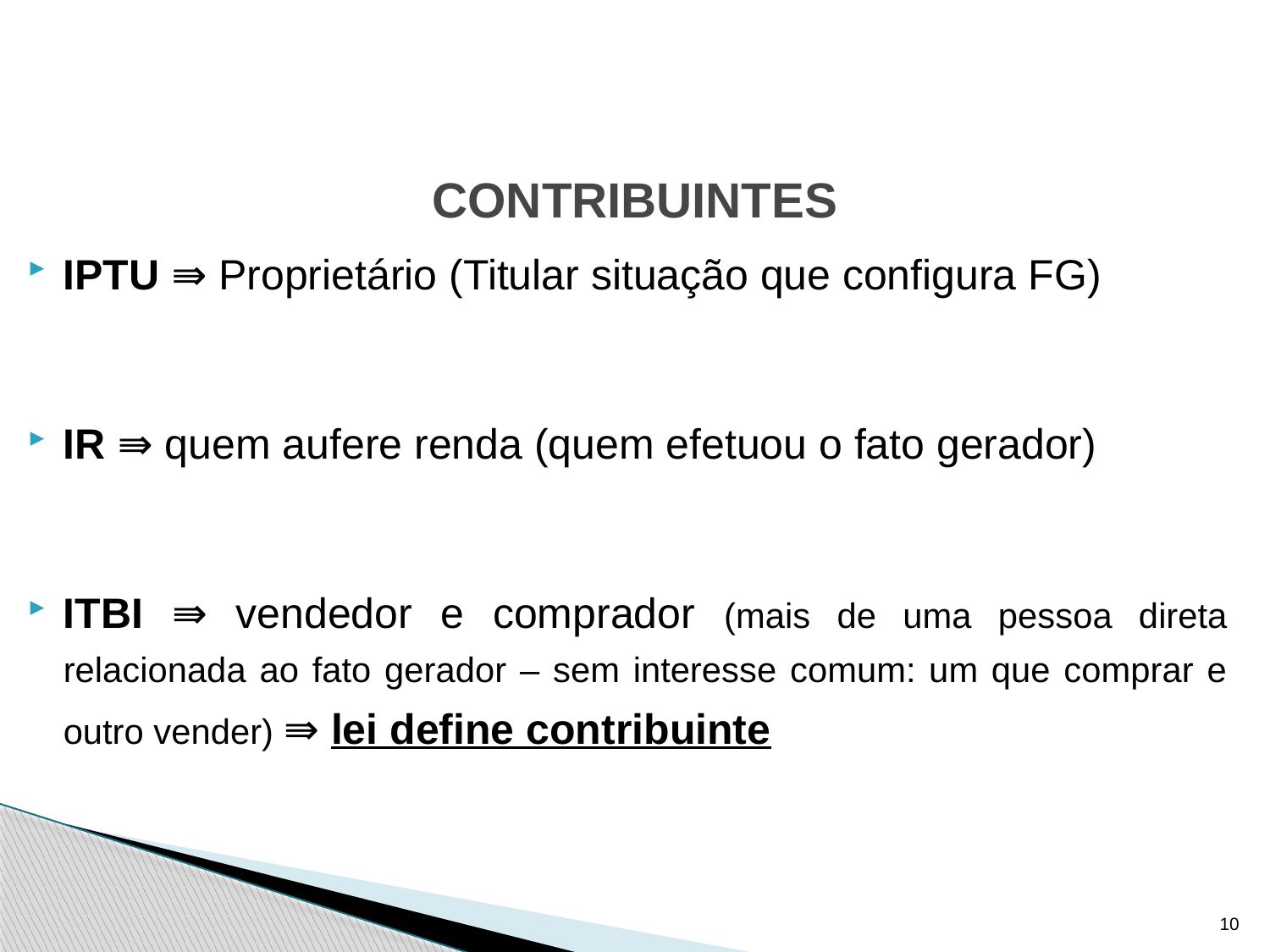

# CONTRIBUINTES
IPTU ⇛ Proprietário (Titular situação que configura FG)

IR ⇛ quem aufere renda (quem efetuou o fato gerador)

ITBI ⇛ vendedor e comprador (mais de uma pessoa direta relacionada ao fato gerador – sem interesse comum: um que comprar e outro vender) ⇛ lei define contribuinte

10